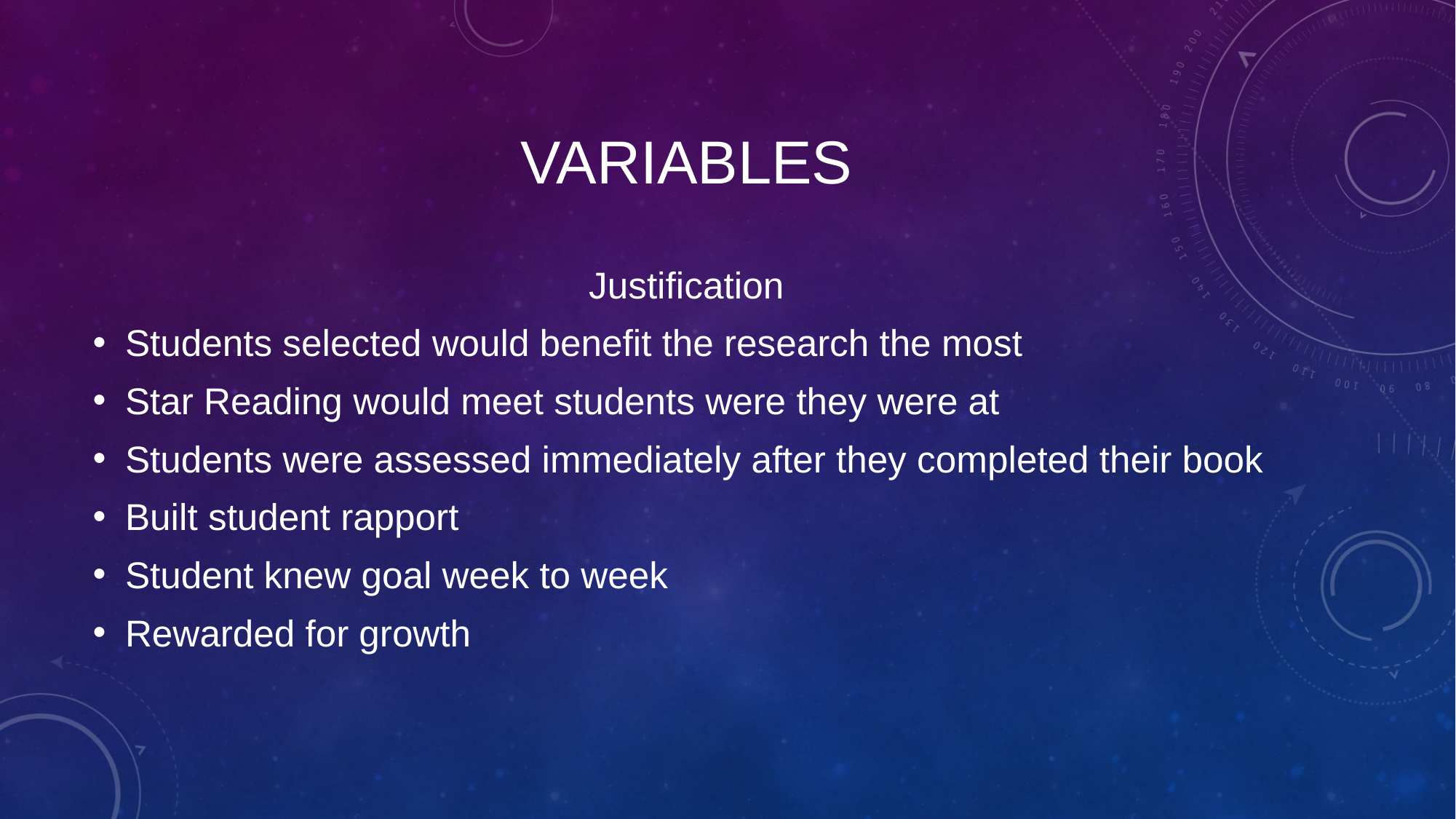

# variables
Justification
Students selected would benefit the research the most
Star Reading would meet students were they were at
Students were assessed immediately after they completed their book
Built student rapport
Student knew goal week to week
Rewarded for growth